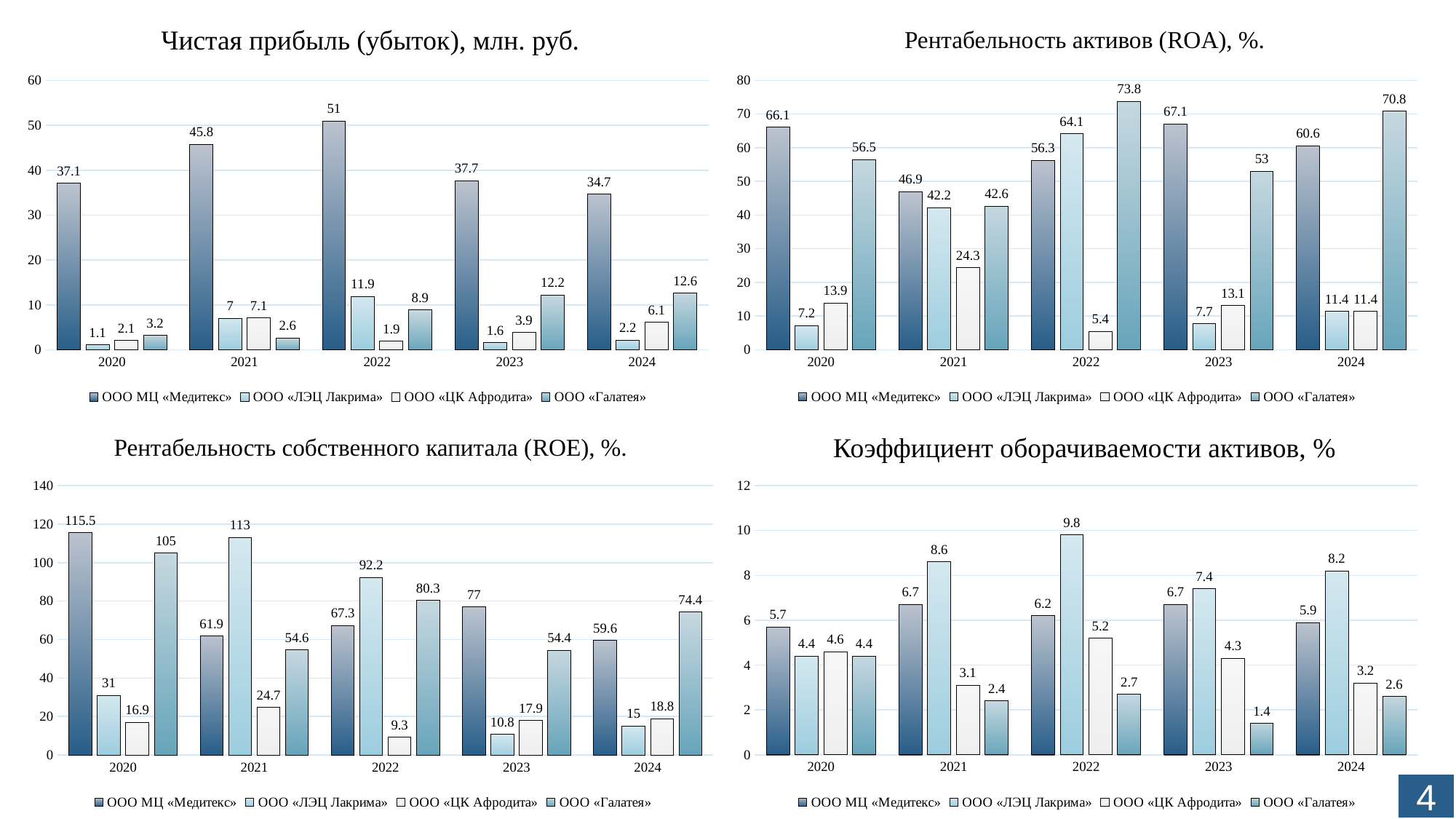

Рентабельность активов (ROA), %.
Чистая прибыль (убыток), млн. руб.

### Chart

| Category | ООО МЦ «Медитекс» | ООО «ЛЭЦ Лакрима» | ООО «ЦК Афродита» | ООО «Галатея» |
|---|---|---|---|---|
| 2020 | 66.1 | 7.2 | 13.9 | 56.5 |
| 2021 | 46.9 | 42.2 | 24.3 | 42.6 |
| 2022 | 56.3 | 64.1 | 5.4 | 73.8 |
| 2023 | 67.1 | 7.7 | 13.1 | 53.0 |
| 2024 | 60.6 | 11.4 | 11.4 | 70.8 |

### Chart

| Category | ООО МЦ «Медитекс» | ООО «ЛЭЦ Лакрима» | ООО «ЦК Афродита» | ООО «Галатея» |
|---|---|---|---|---|
| 2020 | 37.1 | 1.1 | 2.1 | 3.2 |
| 2021 | 45.8 | 7.0 | 7.1 | 2.6 |
| 2022 | 51.0 | 11.9 | 1.9 | 8.9 |
| 2023 | 37.7 | 1.6 | 3.9 | 12.2 |
| 2024 | 34.7 | 2.2 | 6.1 | 12.6 |
Коэффициент оборачиваемости активов, %
Рентабельность собственного капитала (ROE), %.

### Chart

| Category | ООО МЦ «Медитекс» | ООО «ЛЭЦ Лакрима» | ООО «ЦК Афродита» | ООО «Галатея» |
|---|---|---|---|---|
| 2020 | 5.7 | 4.4 | 4.6 | 4.4 |
| 2021 | 6.7 | 8.6 | 3.1 | 2.4 |
| 2022 | 6.2 | 9.8 | 5.2 | 2.7 |
| 2023 | 6.7 | 7.4 | 4.3 | 1.4 |
| 2024 | 5.9 | 8.2 | 3.2 | 2.6 |

### Chart

| Category | ООО МЦ «Медитекс» | ООО «ЛЭЦ Лакрима» | ООО «ЦК Афродита» | ООО «Галатея» |
|---|---|---|---|---|
| 2020 | 115.5 | 31.0 | 16.9 | 105.0 |
| 2021 | 61.9 | 113.0 | 24.7 | 54.6 |
| 2022 | 67.3 | 92.2 | 9.3 | 80.3 |
| 2023 | 77.0 | 10.8 | 17.9 | 54.4 |
| 2024 | 59.6 | 15.0 | 18.8 | 74.4 |
4